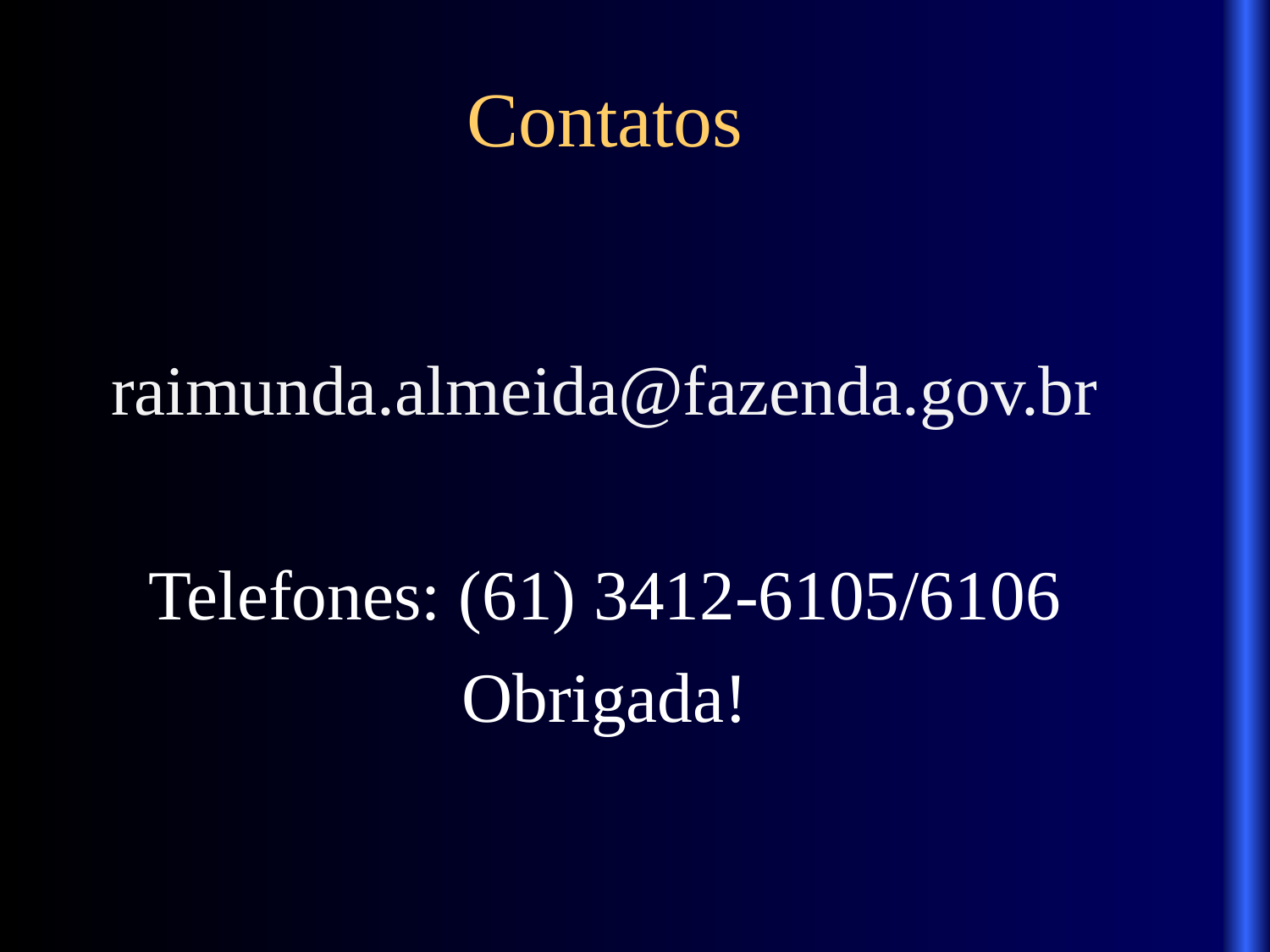

# Contatos

raimunda.almeida@fazenda.gov.br

Telefones: (61) 3412-6105/6106
Obrigada!